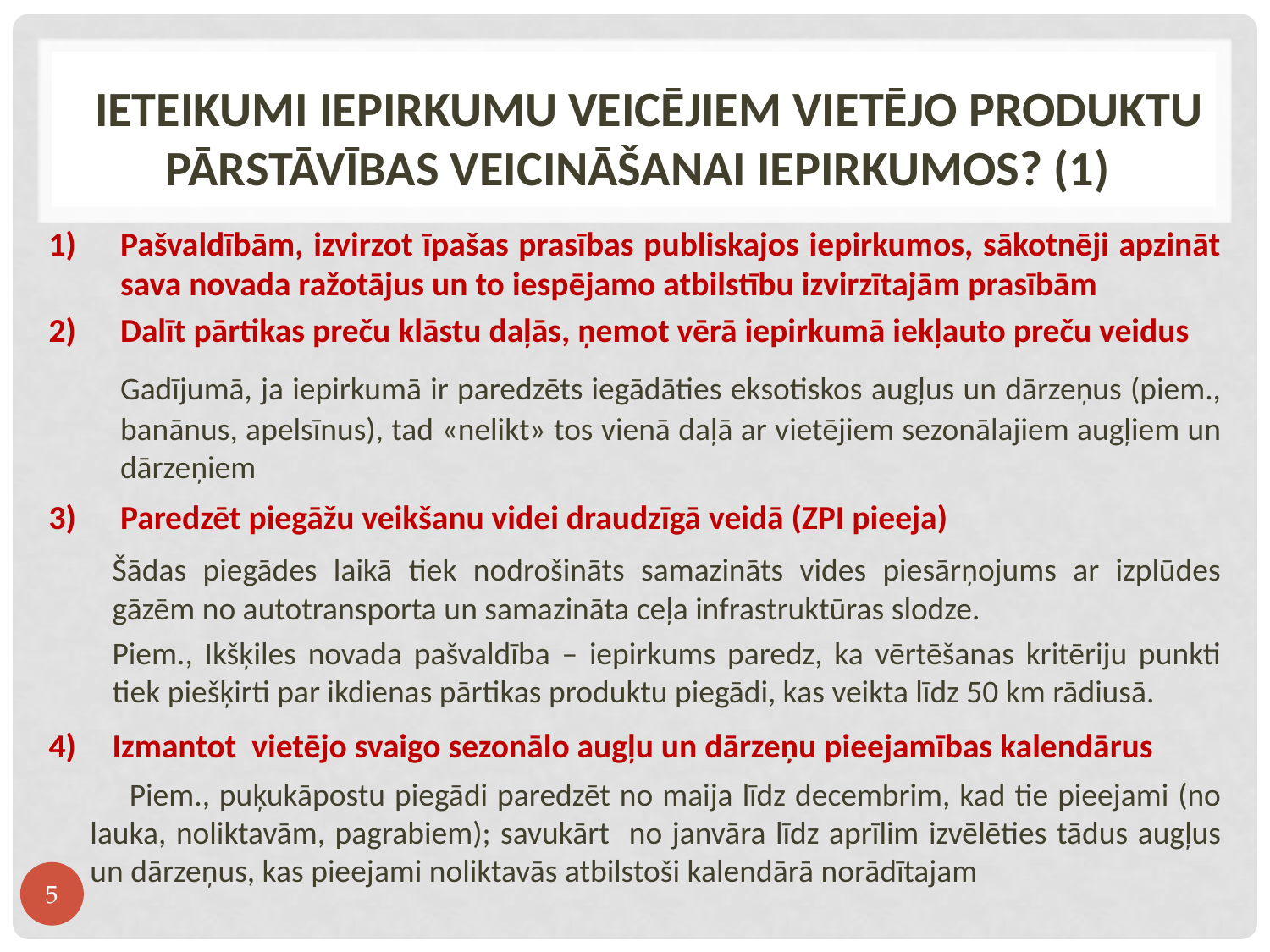

# ieteikumi iepirkumu veicējiem vietējo produktu pārstāvības veicināšanai iepirkumos? (1)
Pašvaldībām, izvirzot īpašas prasības publiskajos iepirkumos, sākotnēji apzināt sava novada ražotājus un to iespējamo atbilstību izvirzītajām prasībām
Dalīt pārtikas preču klāstu daļās, ņemot vērā iepirkumā iekļauto preču veidus
	Gadījumā, ja iepirkumā ir paredzēts iegādāties eksotiskos augļus un dārzeņus (piem., banānus, apelsīnus), tad «nelikt» tos vienā daļā ar vietējiem sezonālajiem augļiem un dārzeņiem
3) 	Paredzēt piegāžu veikšanu videi draudzīgā veidā (ZPI pieeja)
	Šādas piegādes laikā tiek nodrošināts samazināts vides piesārņojums ar izplūdes gāzēm no autotransporta un samazināta ceļa infrastruktūras slodze.
	Piem., Ikšķiles novada pašvaldība – iepirkums paredz, ka vērtēšanas kritēriju punkti tiek piešķirti par ikdienas pārtikas produktu piegādi, kas veikta līdz 50 km rādiusā.
4)	Izmantot  vietējo svaigo sezonālo augļu un dārzeņu pieejamības kalendārus
    Piem., puķukāpostu piegādi paredzēt no maija līdz decembrim, kad tie pieejami (no lauka, noliktavām, pagrabiem); savukārt  no janvāra līdz aprīlim izvēlēties tādus augļus un dārzeņus, kas pieejami noliktavās atbilstoši kalendārā norādītajam
5